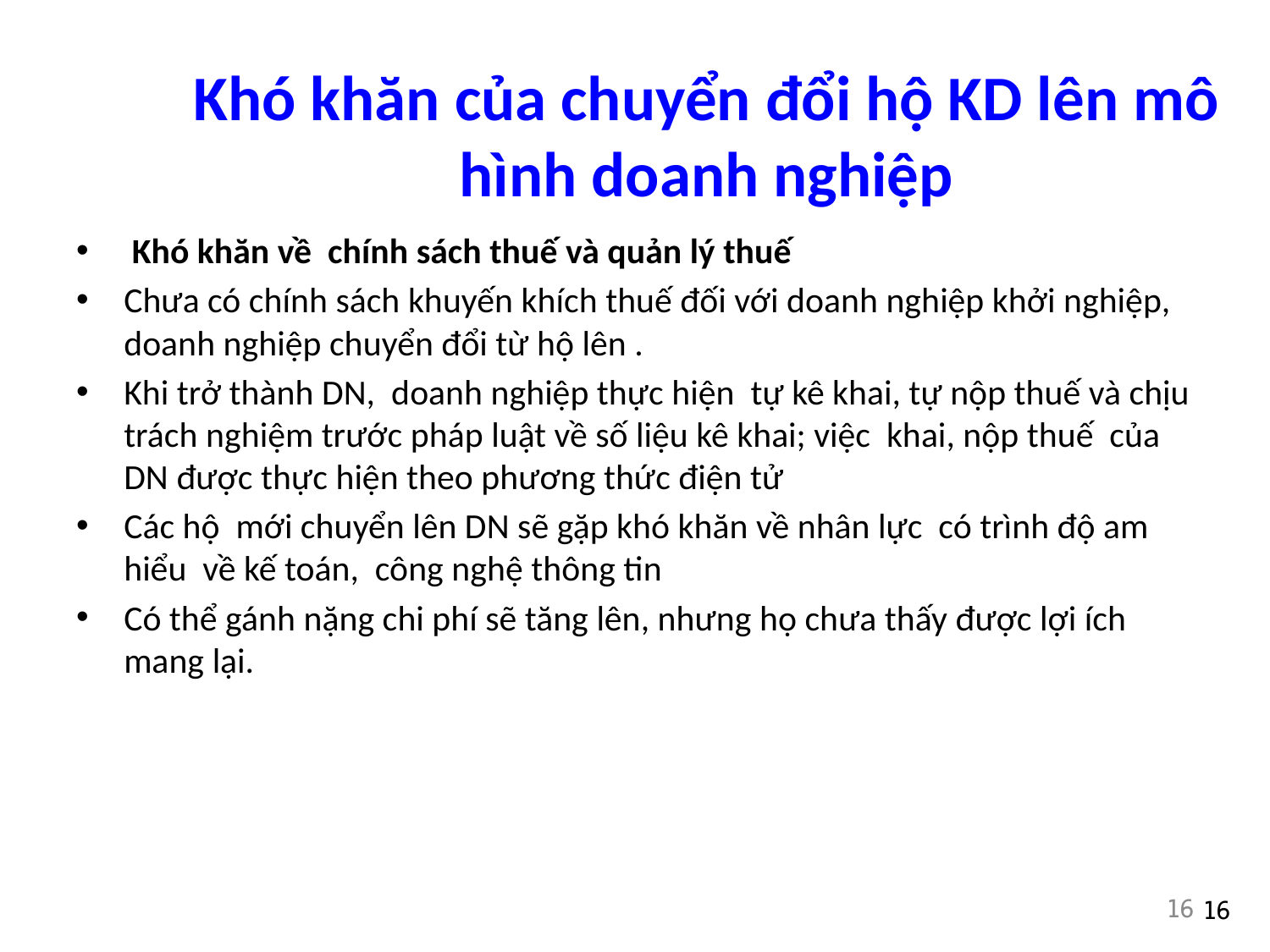

# Khó khăn của chuyển đổi hộ KD lên mô hình doanh nghiệp
 Khó khăn về  chính sách thuế và quản lý thuế
Chưa có chính sách khuyến khích thuế đối với doanh nghiệp khởi nghiệp, doanh nghiệp chuyển đổi từ hộ lên .
Khi trở thành DN,  doanh nghiệp thực hiện  tự kê khai, tự nộp thuế và chịu trách nghiệm trước pháp luật về số liệu kê khai; việc  khai, nộp thuế  của DN được thực hiện theo phương thức điện tử
Các hộ  mới chuyển lên DN sẽ gặp khó khăn về nhân lực  có trình độ am hiểu  về kế toán,  công nghệ thông tin
Có thể gánh nặng chi phí sẽ tăng lên, nhưng họ chưa thấy được lợi ích mang lại.
16
16